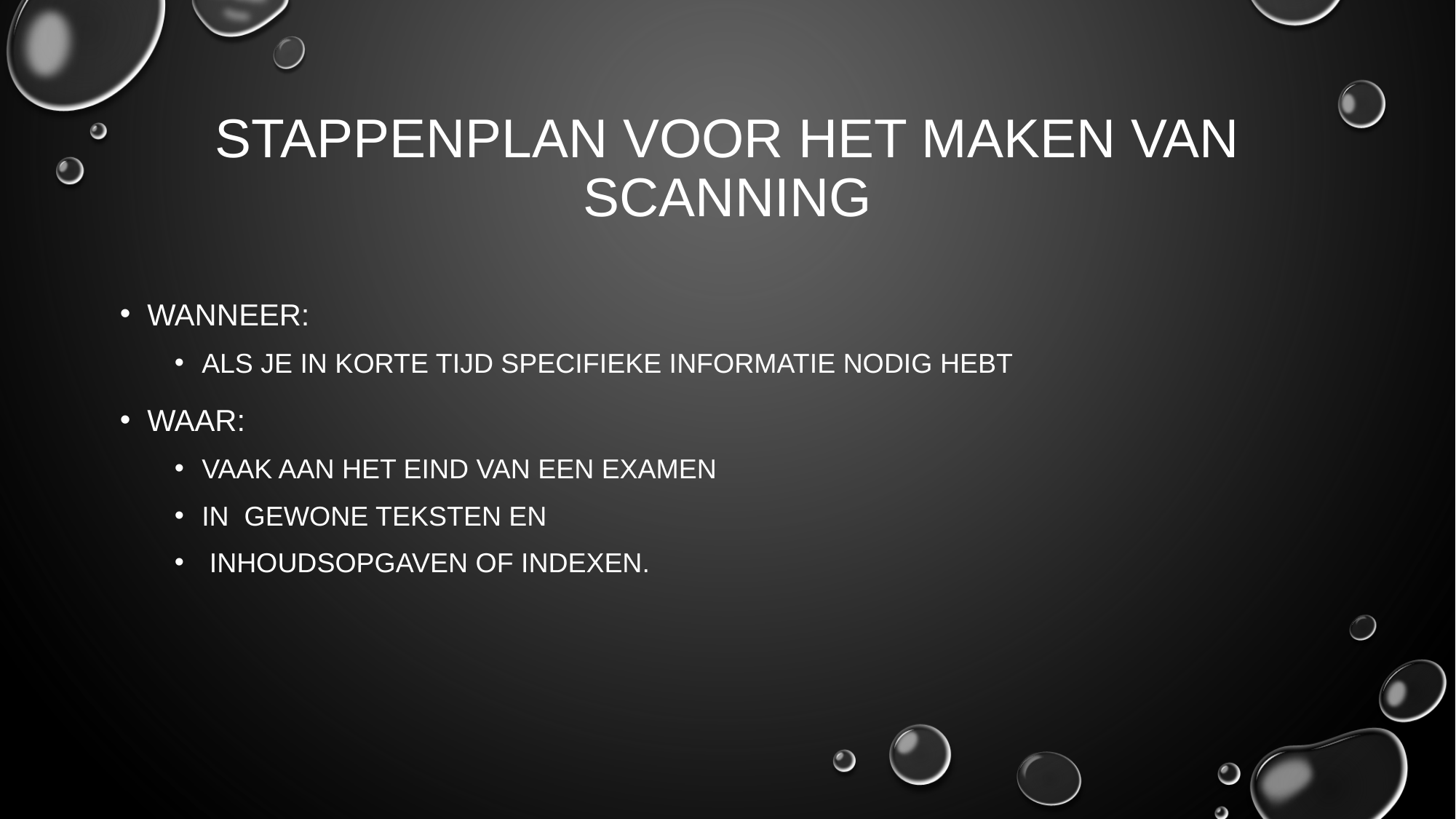

# Stappenplan voor het maken van scanning
Wanneer:
Als je in korte tijd specifieke informatie nodig hebt
Waar:
Vaak aan het eind van een examen
In  gewone teksten en
 inhoudsopgaven of indexen.